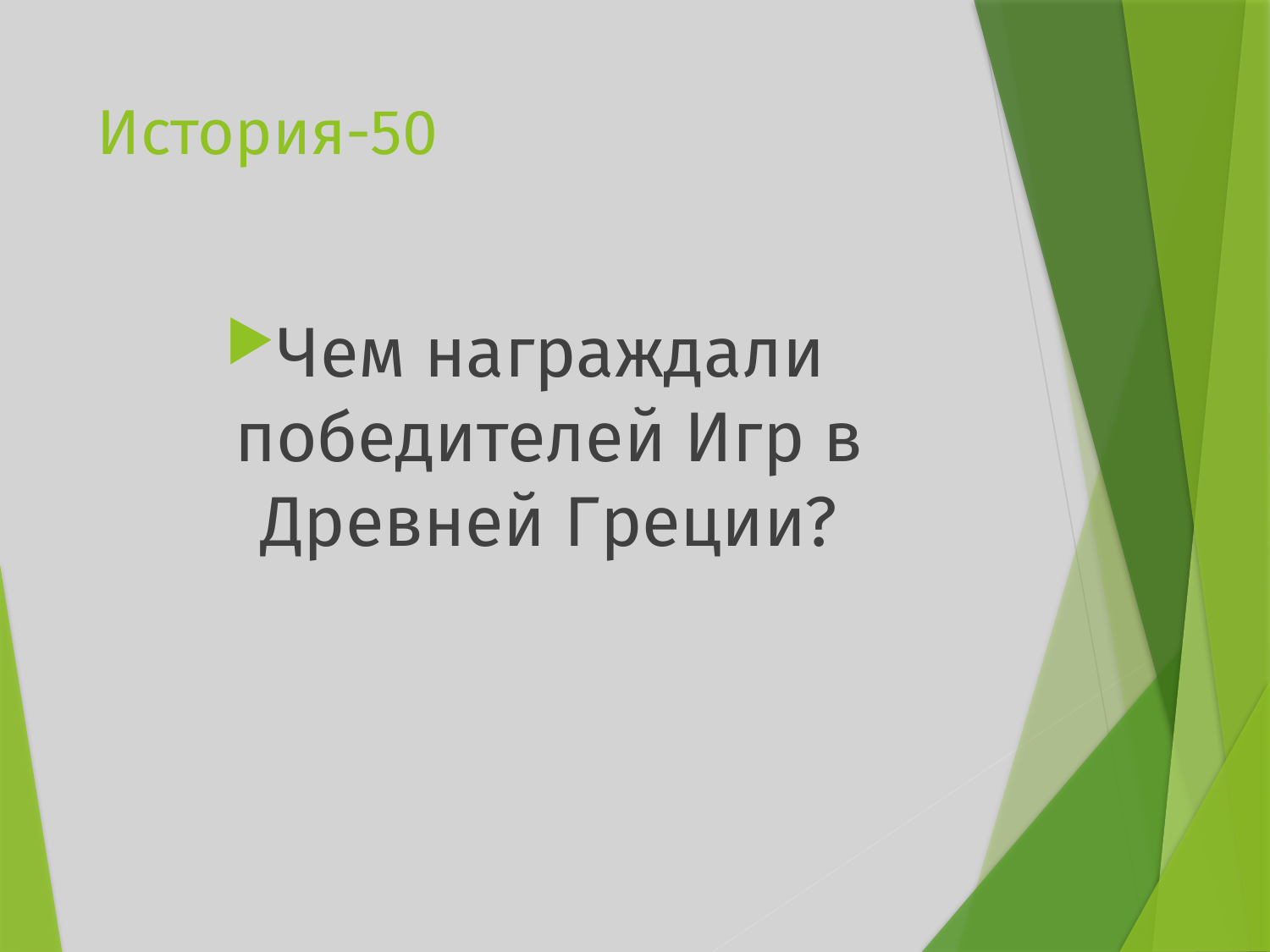

# История-50
Чем награждали победителей Игр в Древней Греции?